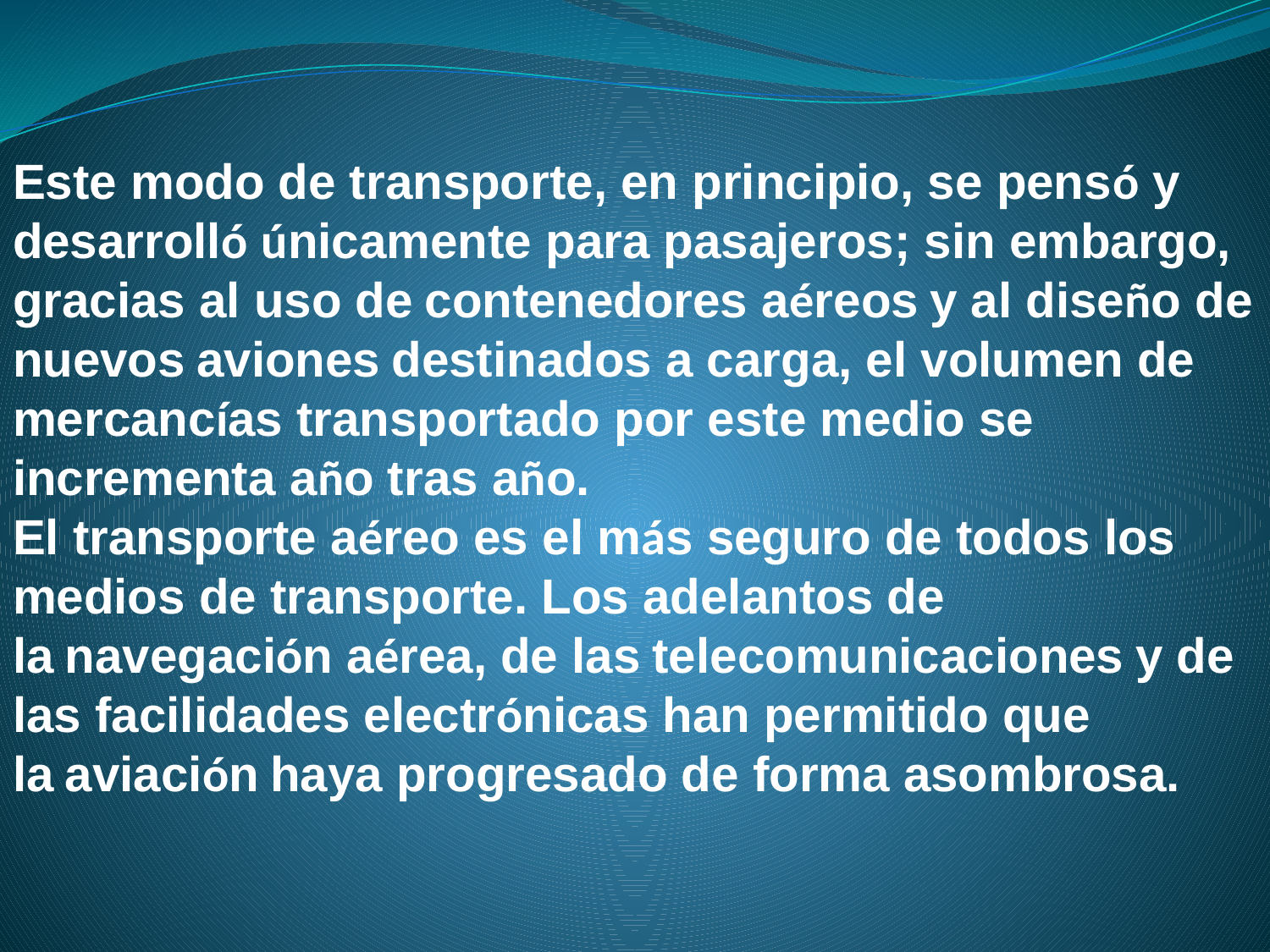

Este modo de transporte, en principio, se pensó y desarrolló únicamente para pasajeros; sin embargo, gracias al uso de contenedores aéreos y al diseño de nuevos aviones destinados a carga, el volumen de mercancías transportado por este medio se incrementa año tras año.
El transporte aéreo es el más seguro de todos los medios de transporte. Los adelantos de la navegación aérea, de las telecomunicaciones y de las facilidades electrónicas han permitido que la aviación haya progresado de forma asombrosa.